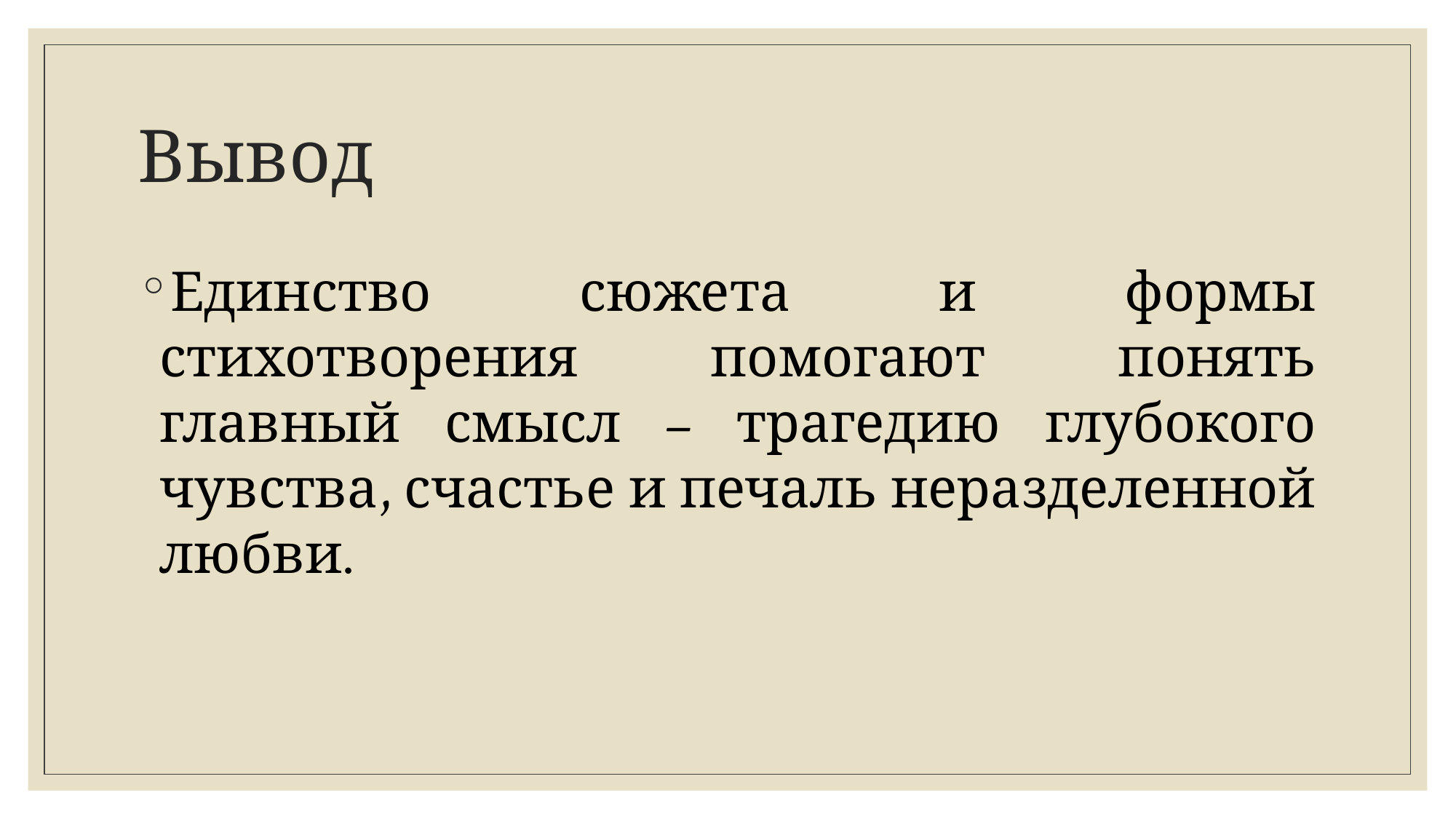

# Вывод
Единство сюжета и формы стихотворения помогают понять главный смысл – трагедию глубокого чувства, счастье и печаль неразделенной любви.